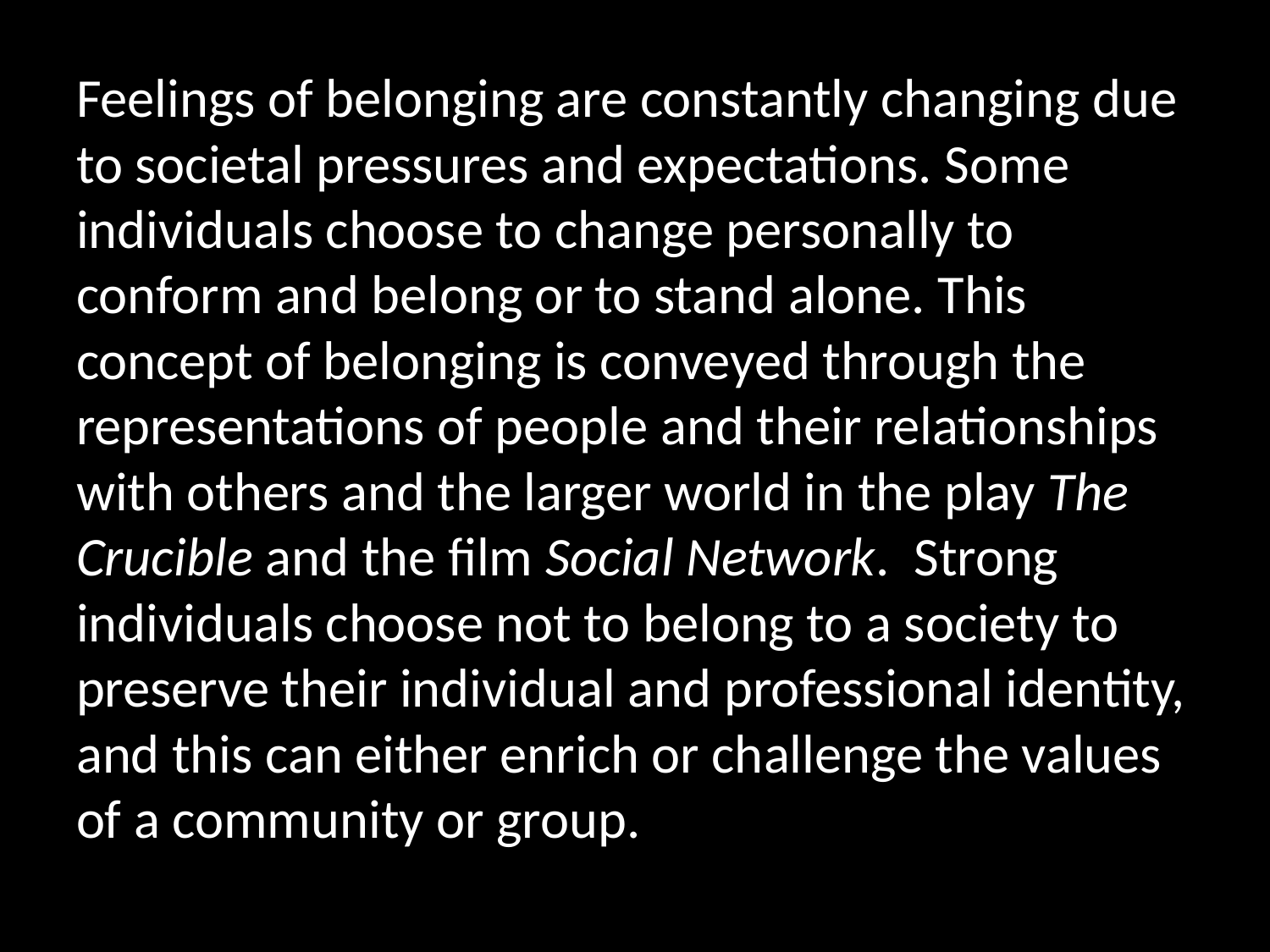

Feelings of belonging are constantly changing due to societal pressures and expectations. Some individuals choose to change personally to conform and belong or to stand alone. This concept of belonging is conveyed through the representations of people and their relationships with others and the larger world in the play The Crucible and the film Social Network.  Strong individuals choose not to belong to a society to preserve their individual and professional identity, and this can either enrich or challenge the values of a community or group.